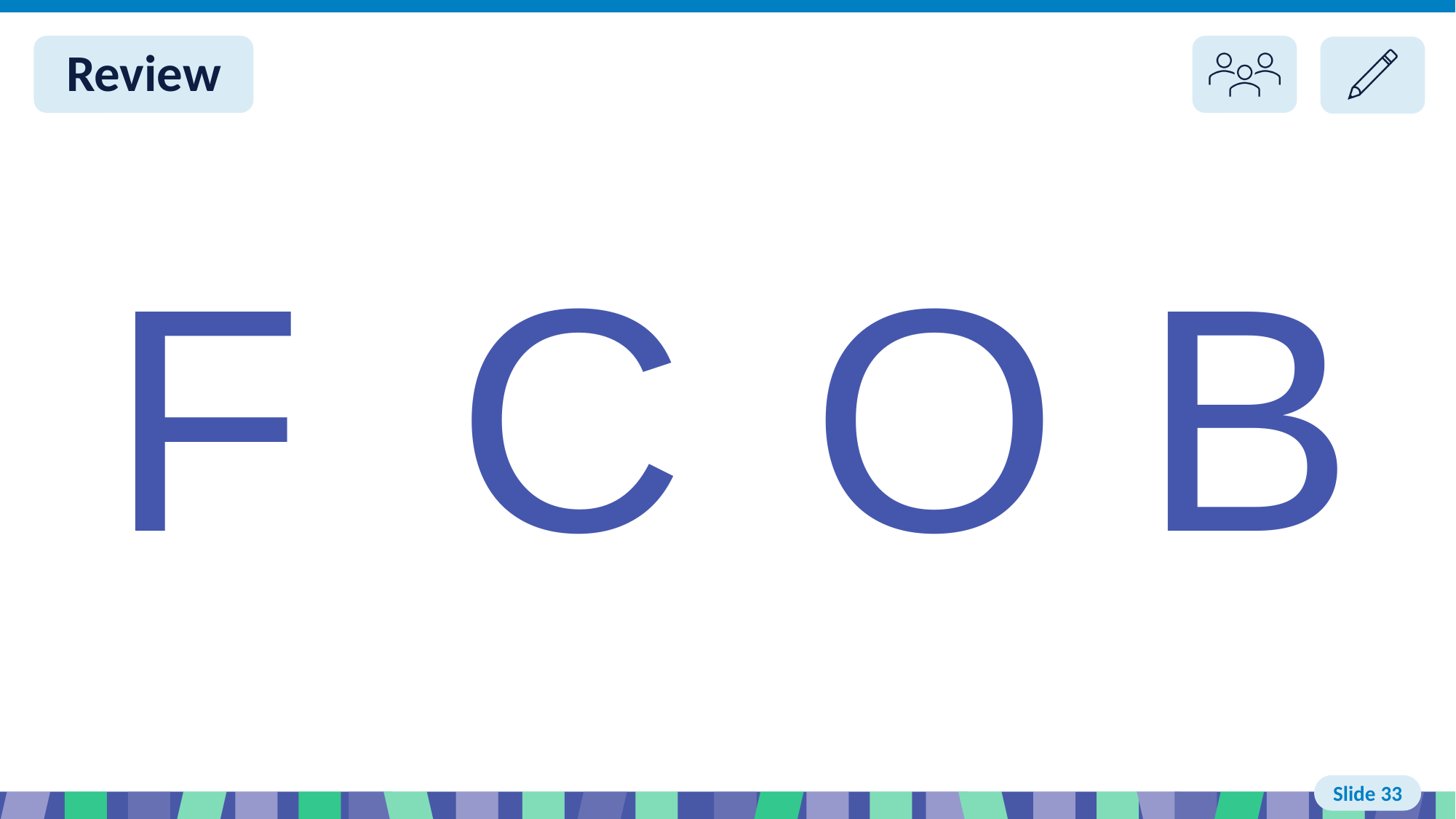

# Slide 33 review
C
B
F
O